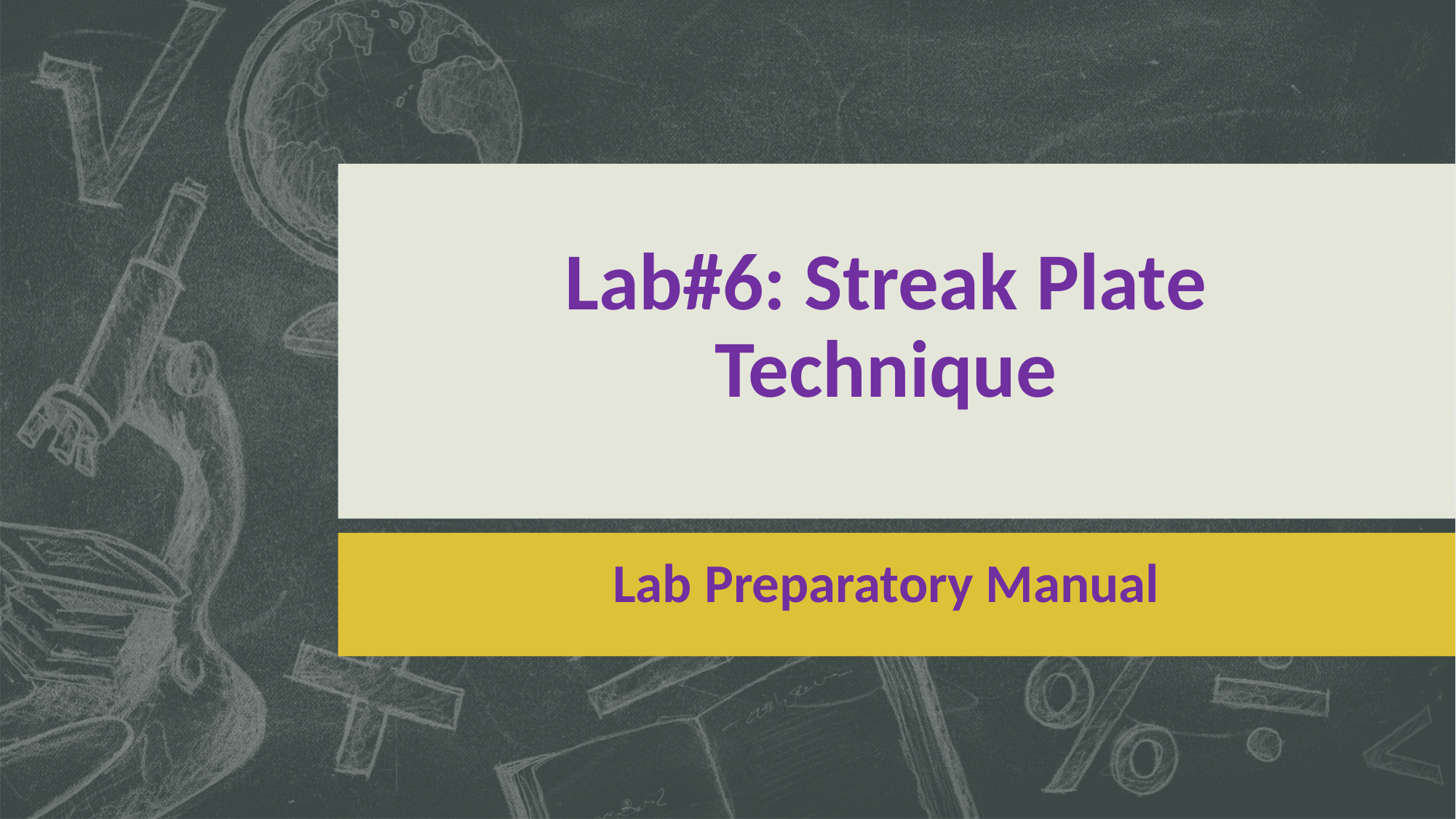

# Lab#6: Streak Plate Technique
Lab Preparatory Manual